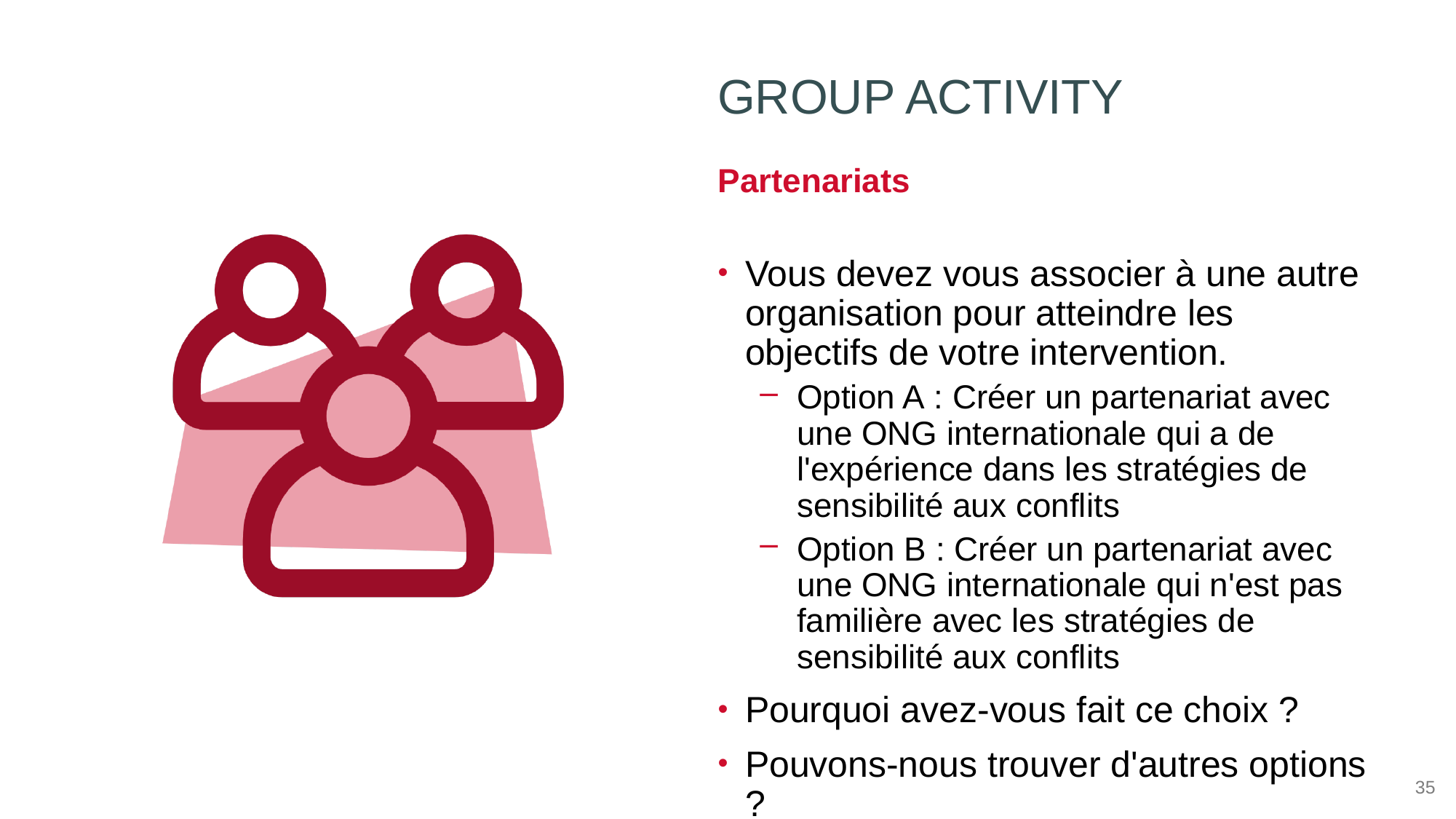

Partenariats
Vous devez vous associer à une autre organisation pour atteindre les objectifs de votre intervention.
Option A : Créer un partenariat avec une ONG internationale qui a de l'expérience dans les stratégies de sensibilité aux conflits
Option B : Créer un partenariat avec une ONG internationale qui n'est pas familière avec les stratégies de sensibilité aux conflits
Pourquoi avez-vous fait ce choix ?
Pouvons-nous trouver d'autres options ?

35